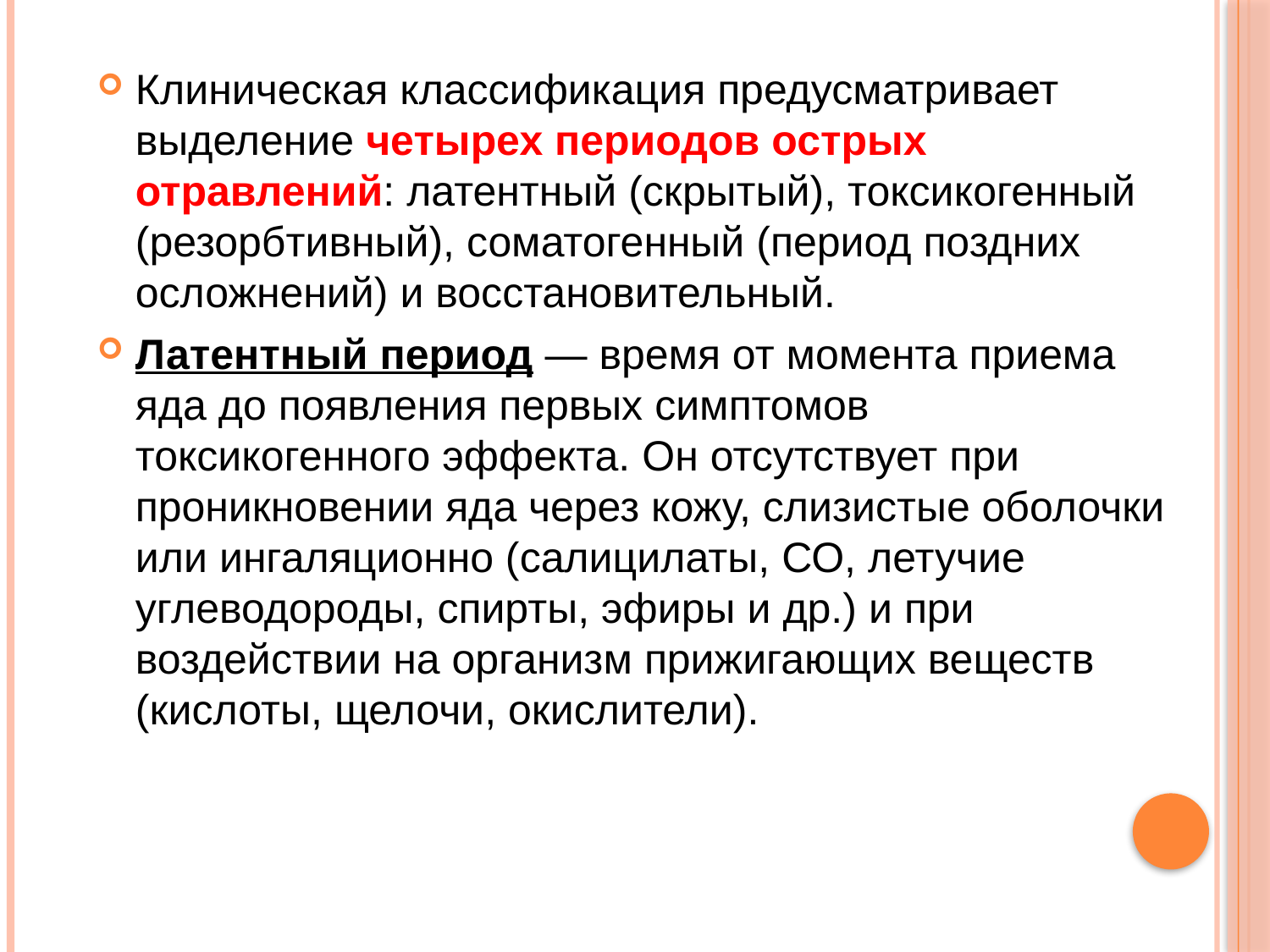

Клиническая классификация предусматривает выделение четырех периодов острых отравлений: латентный (скрытый), токсикогенный (резорбтивный), соматогенный (период поздних осложнений) и восстановительный.
Латентный период — время от момента приема яда до появления первых симптомов токсикогенного эффекта. Он отсутствует при проникновении яда через кожу, слизистые оболочки или ингаляционно (салицилаты, СО, летучие углеводороды, спирты, эфиры и др.) и при воздействии на организм прижигающих веществ (кислоты, щелочи, окислители).